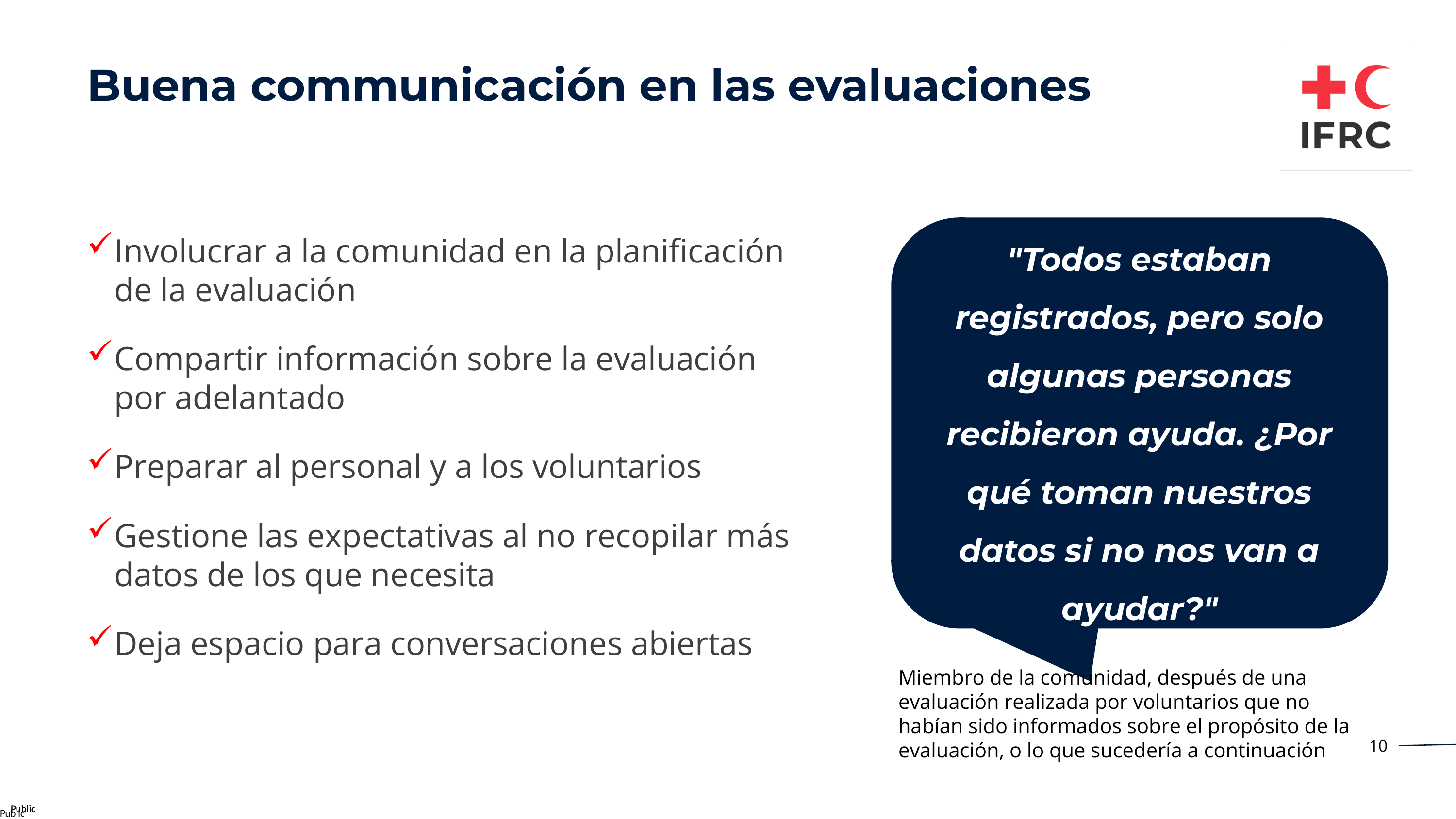

Buena communicación en las evaluaciones
"Todos estaban registrados, pero solo algunas personas recibieron ayuda. ¿Por qué toman nuestros datos si no nos van a ayudar?"
Involucrar a la comunidad en la planificación de la evaluación
Compartir información sobre la evaluación por adelantado
Preparar al personal y a los voluntarios
Gestione las expectativas al no recopilar más datos de los que necesita
Deja espacio para conversaciones abiertas
Miembro de la comunidad, después de una evaluación realizada por voluntarios que no habían sido informados sobre el propósito de la evaluación, o lo que sucedería a continuación